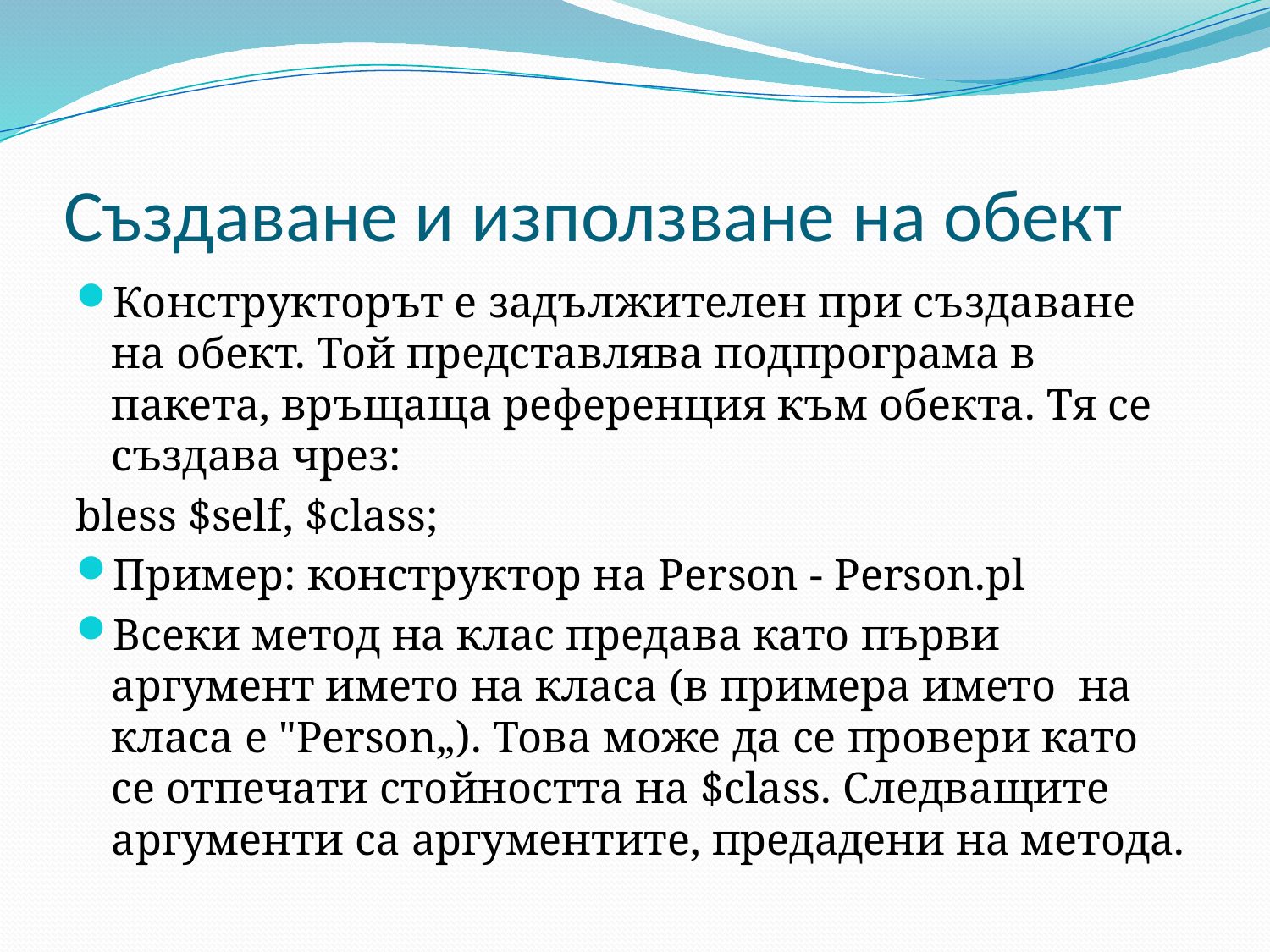

# Създаване и използване на обект
Конструкторът е задължителен при създаване на обект. Той представлява подпрограма в пакета, връщаща референция към обекта. Тя се създава чрез:
bless $self, $class;
Пример: конструктор на Person - Person.pl
Всеки метод на клас предава като първи аргумент името на класа (в примера името  на класа е "Person„). Това може да се провери като се отпечати стойността на $class. Следващите аргументи са аргументите, предадени на метода.